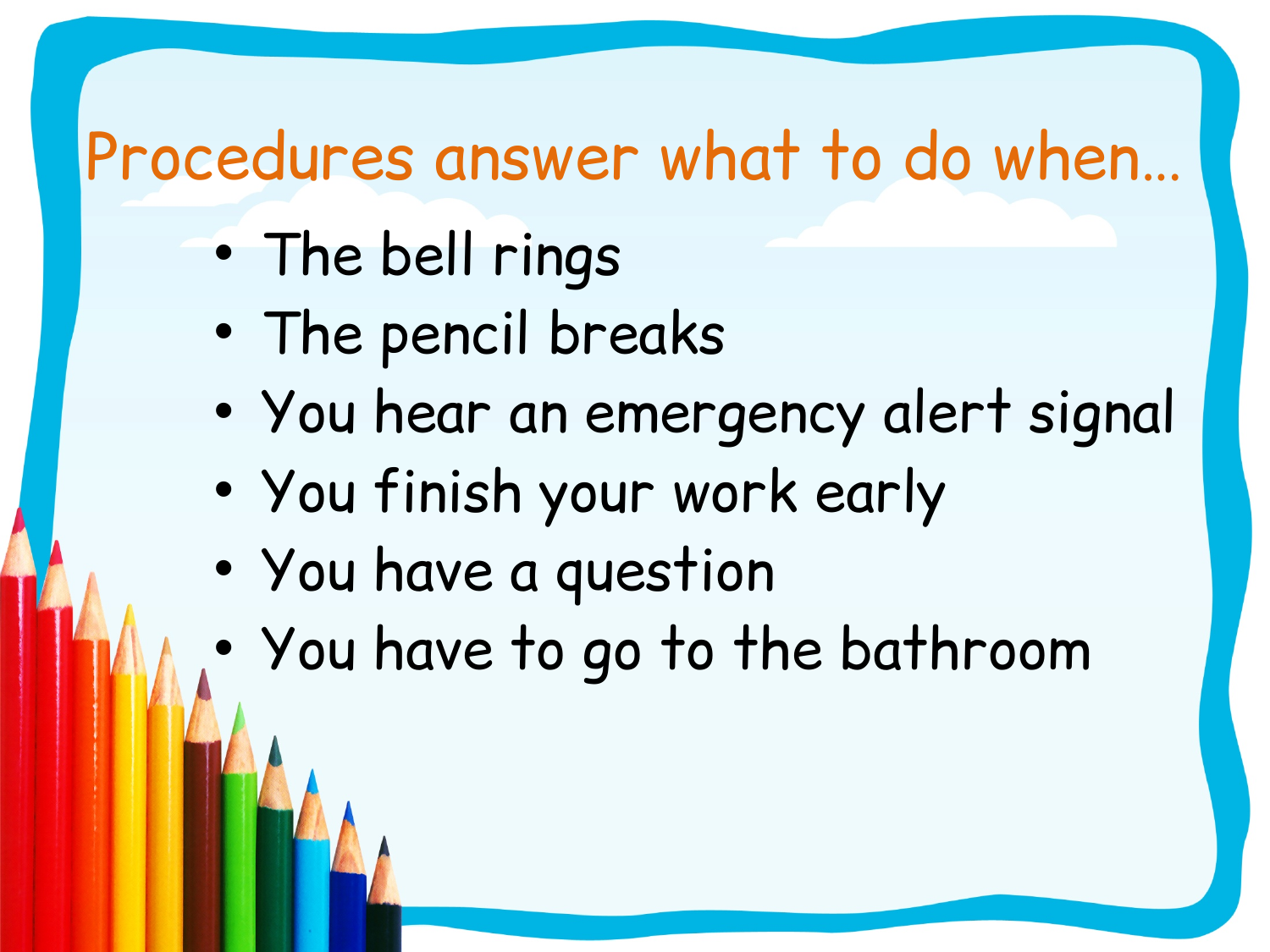

# Procedures answer what to do when…
The bell rings
The pencil breaks
You hear an emergency alert signal
You finish your work early
You have a question
You have to go to the bathroom